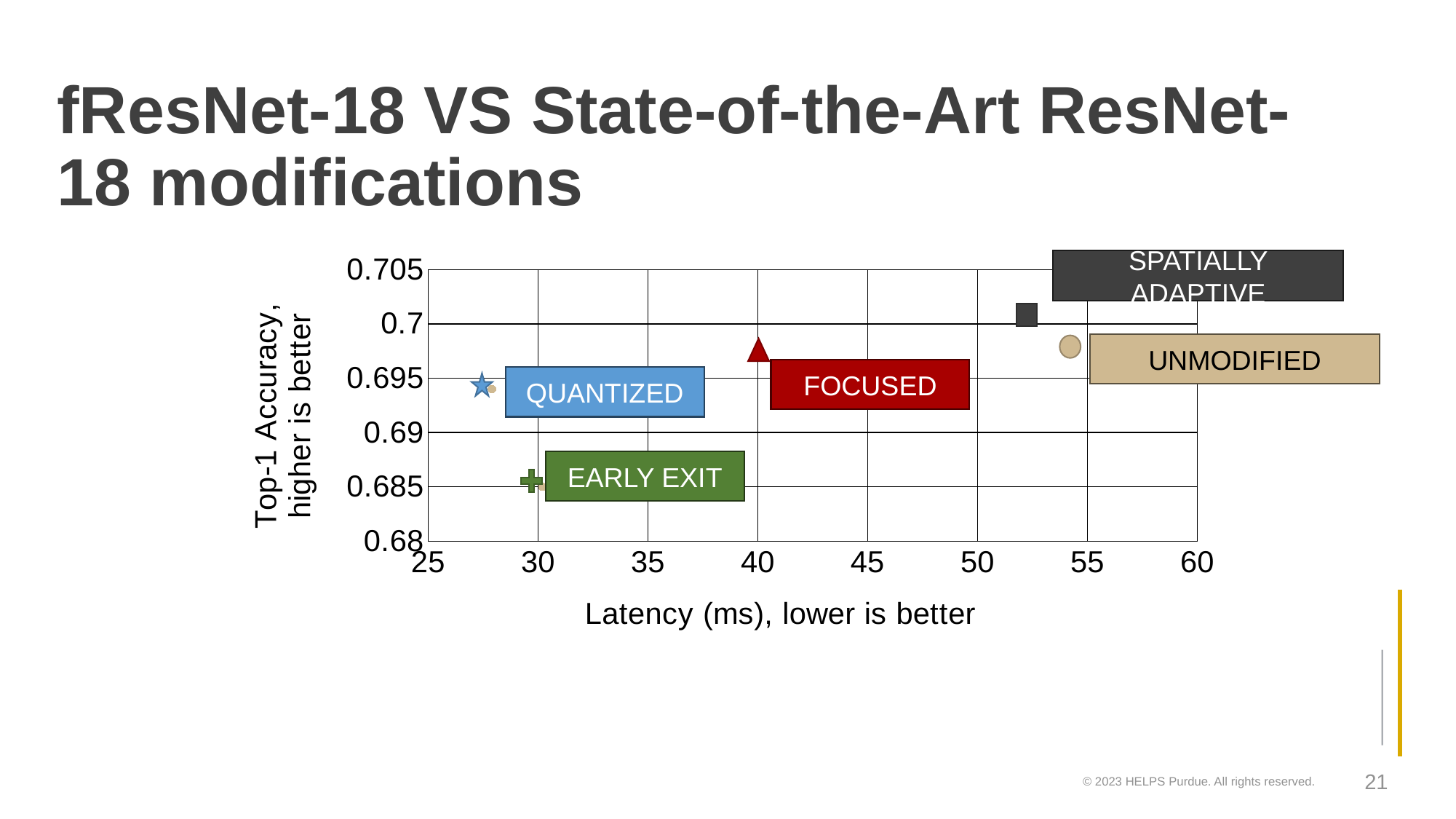

# fResNet-18 VS State-of-the-Art ResNet-18 modifications

### Chart

| Category | Accuracy |
|---|---|
SPATIALLY ADAPTIVE
UNMODIFIED
FOCUSED
QUANTIZED
EARLY EXIT
© 2023 HELPS Purdue. All rights reserved.
21